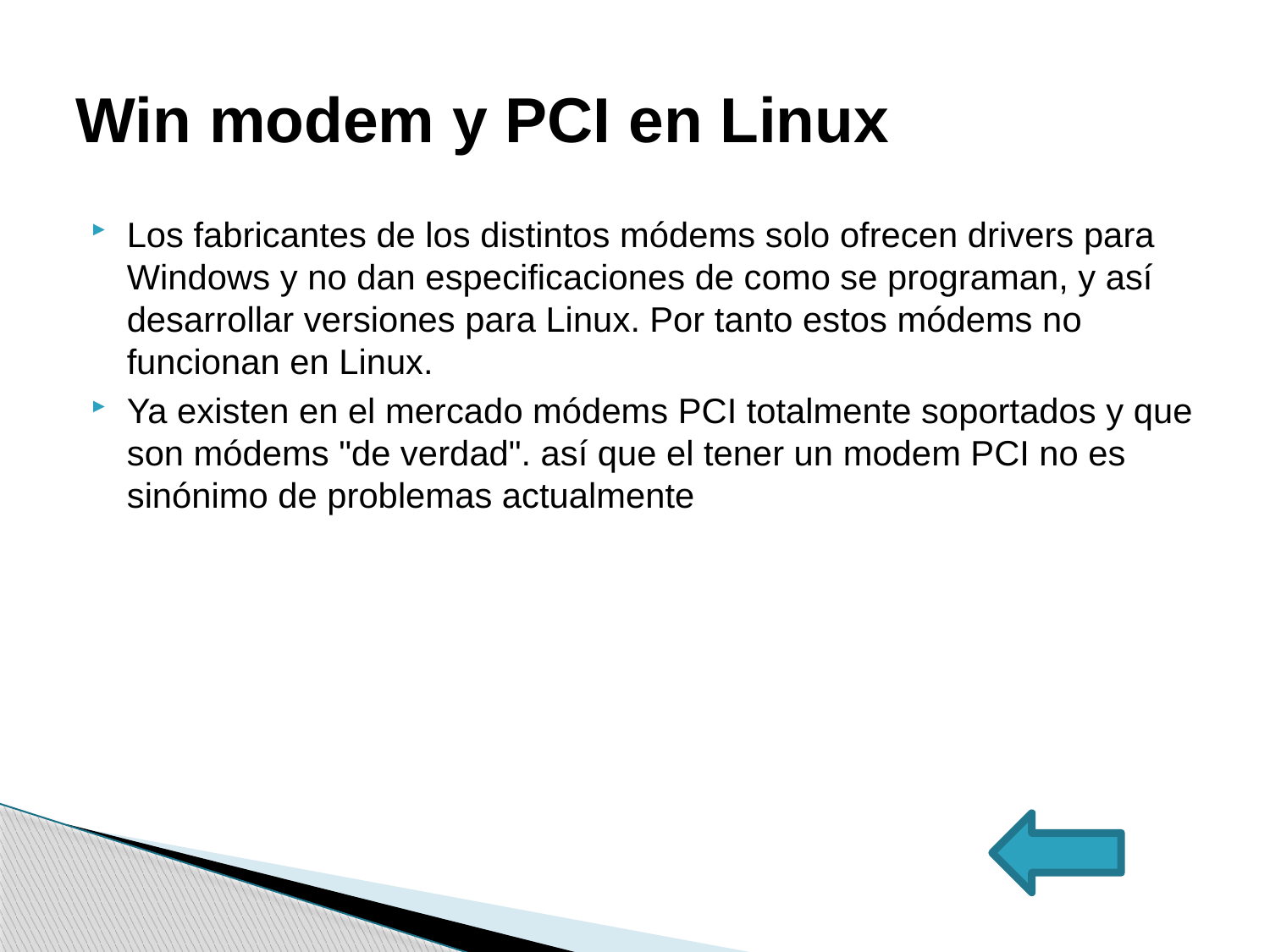

# Win modem y PCI en Linux
Los fabricantes de los distintos módems solo ofrecen drivers para Windows y no dan especificaciones de como se programan, y así desarrollar versiones para Linux. Por tanto estos módems no funcionan en Linux.
Ya existen en el mercado módems PCI totalmente soportados y que son módems "de verdad". así que el tener un modem PCI no es sinónimo de problemas actualmente